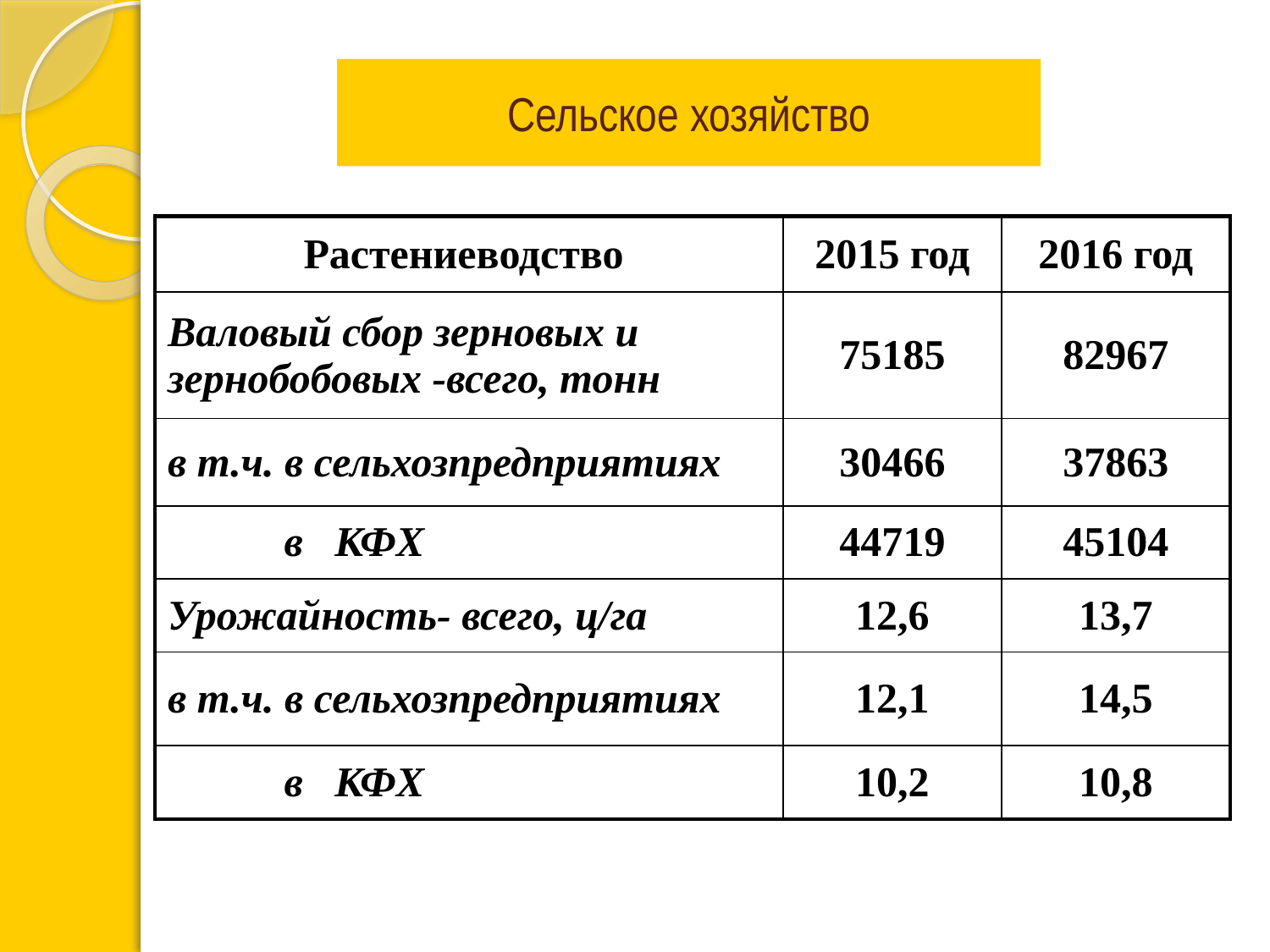

# Сельское хозяйство

| Растениеводство | 2015 год | 2016 год |
| --- | --- | --- |
| Валовый сбор зерновых и зернобобовых -всего, тонн | 75185 | 82967 |
| в т.ч. в сельхозпредприятиях | 30466 | 37863 |
| в КФХ | 44719 | 45104 |
| Урожайность- всего, ц/га | 12,6 | 13,7 |
| в т.ч. в сельхозпредприятиях | 12,1 | 14,5 |
| в КФХ | 10,2 | 10,8 |